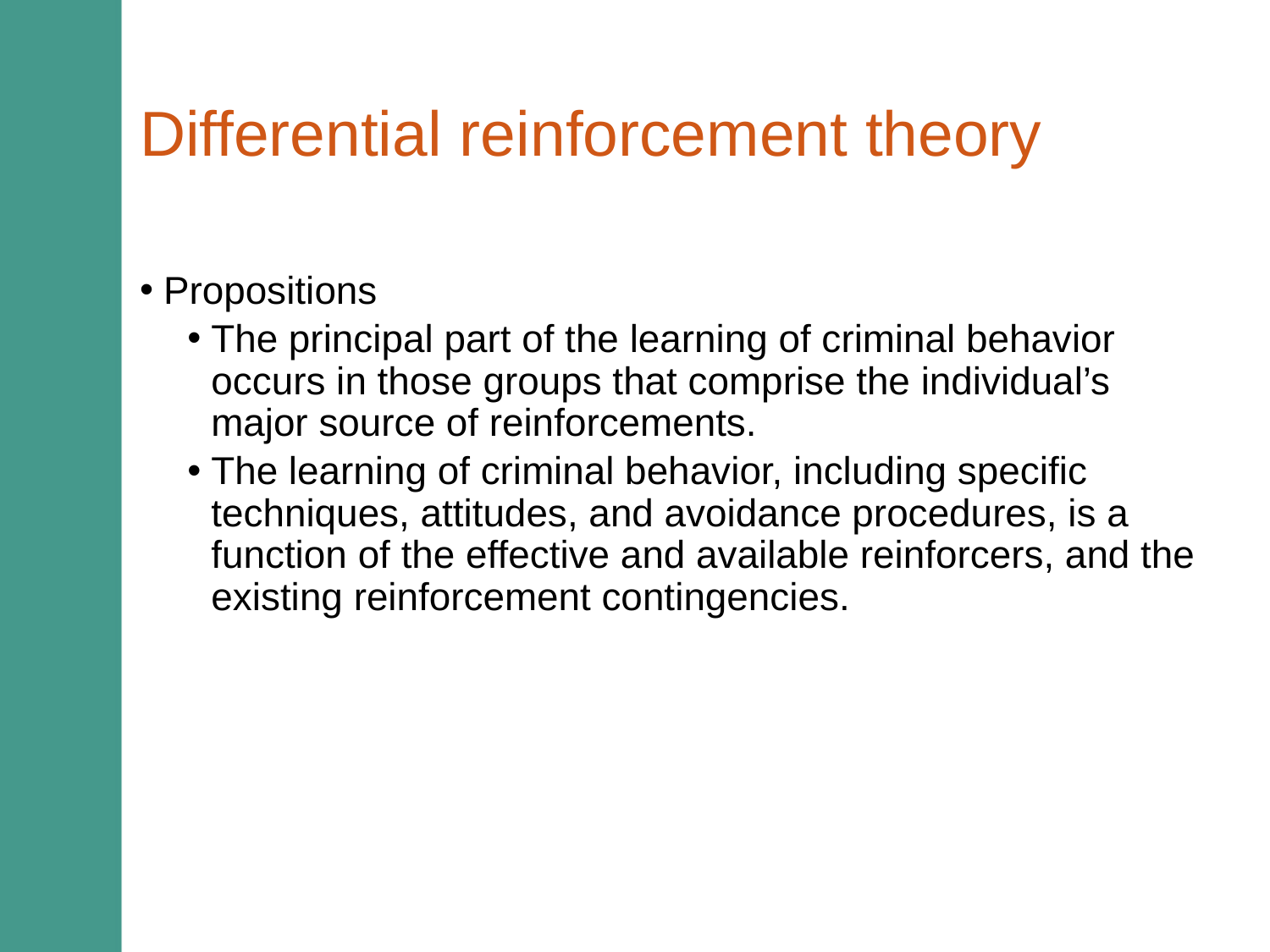

# Differential reinforcement theory
Propositions
The principal part of the learning of criminal behavior occurs in those groups that comprise the individual’s major source of reinforcements.
The learning of criminal behavior, including specific techniques, attitudes, and avoidance procedures, is a function of the effective and available reinforcers, and the existing reinforcement contingencies.